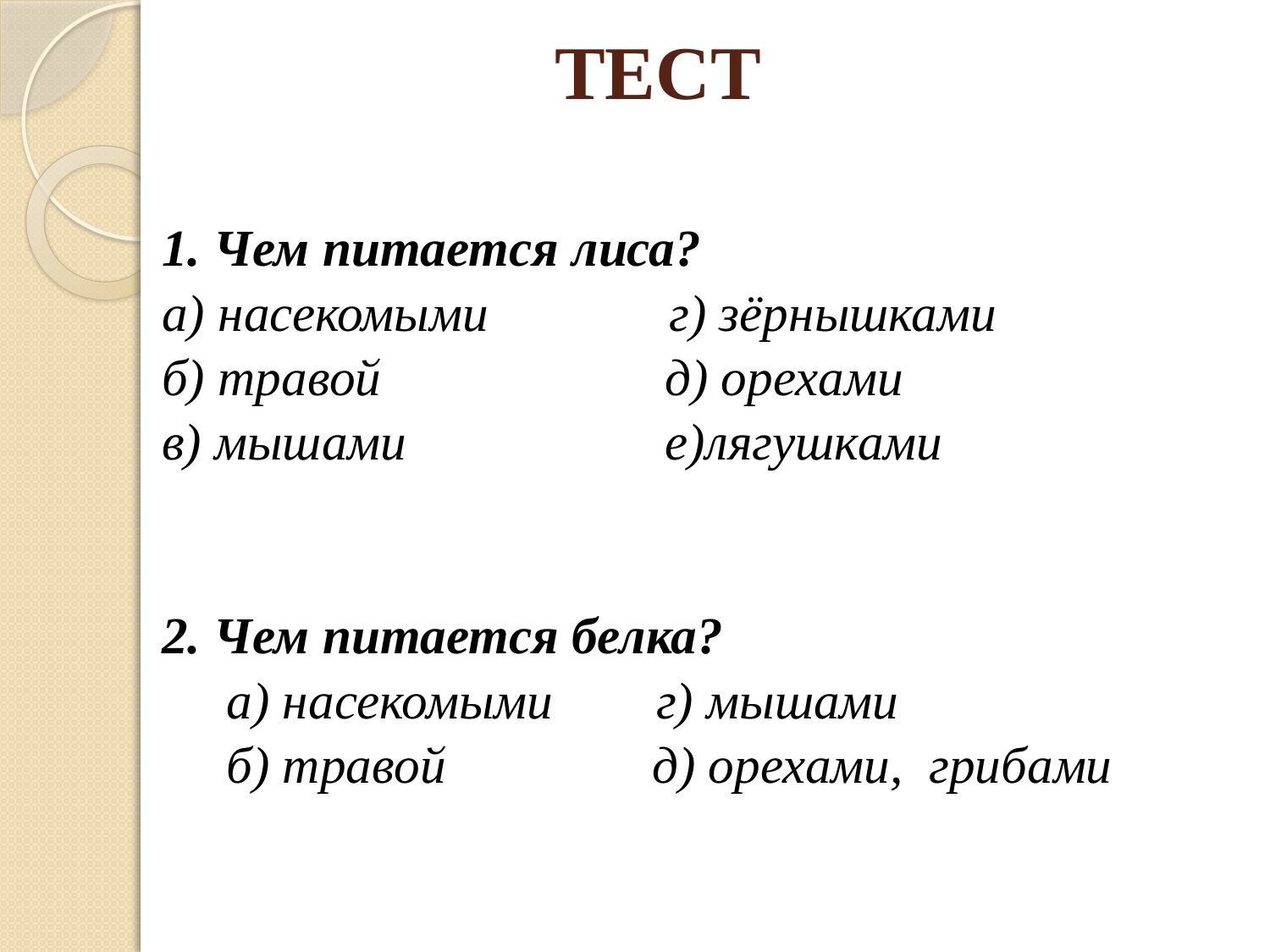

# ТЕСТ
1. Чем питается лиса?
а) насекомыми              г) зёрнышками
б) травой                      д) орехами
в) мышами                    е)лягушками

2. Чем питается белка?
     а) насекомыми        г) мышами
     б) травой                д) орехами,  грибами